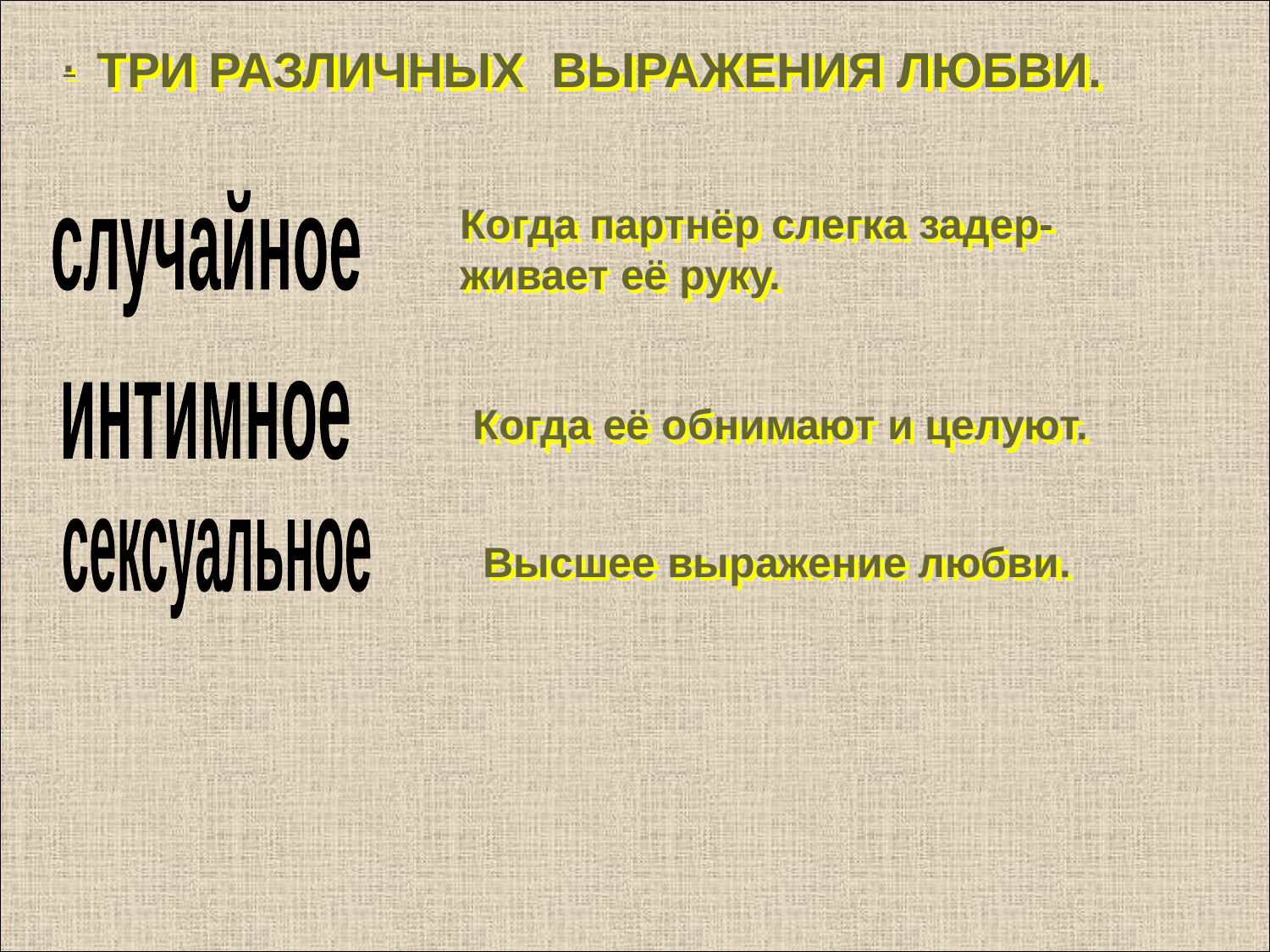

.
ТРИ РАЗЛИЧНЫХ  ВЫРАЖЕНИЯ ЛЮБВИ.

случайное
Когда партнёр слегка задер-
живает её руку.

интимное
Когда её обнимают и целуют.

сексуальное
Высшее выражение любви.